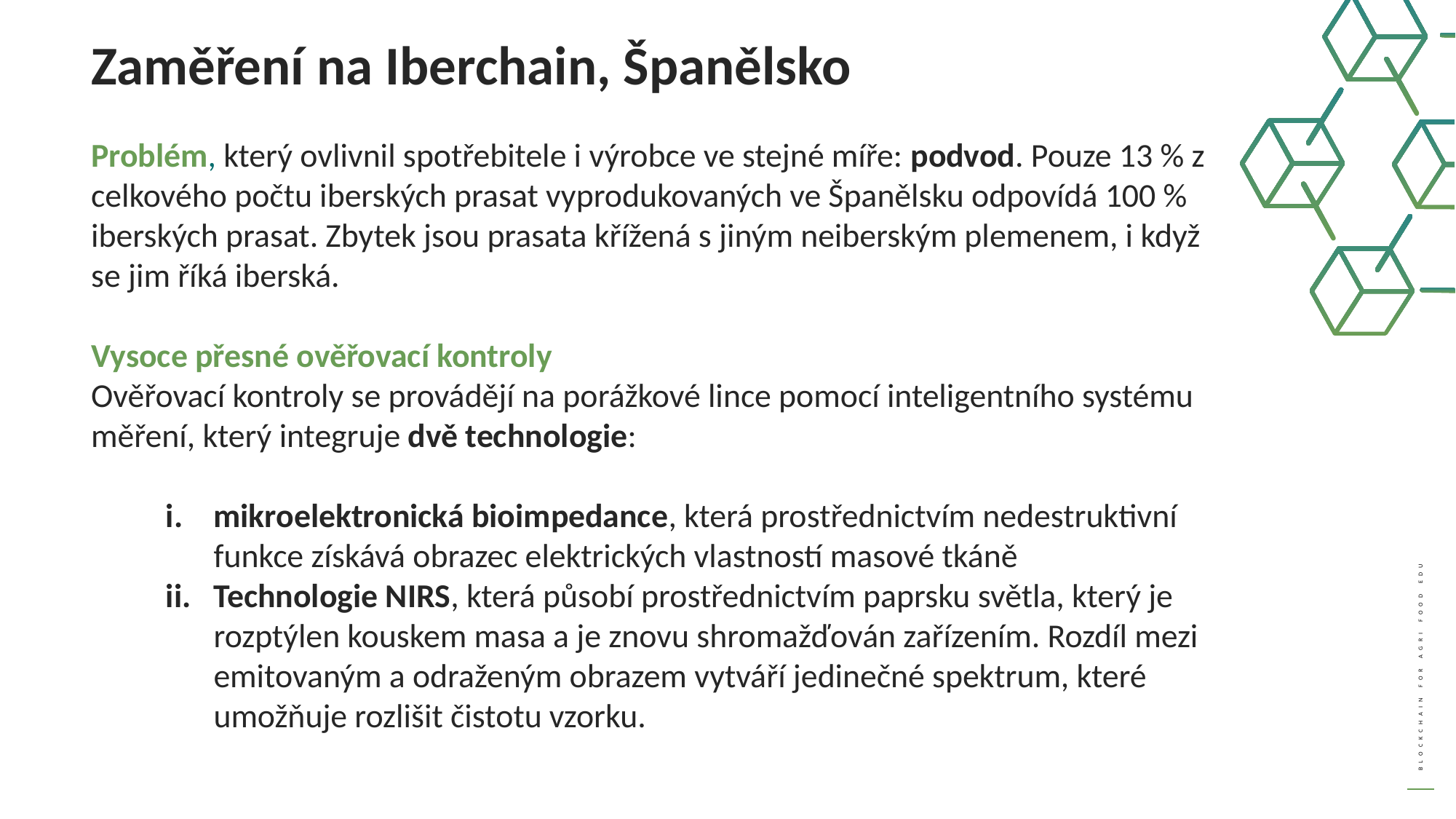

Zaměření na Iberchain, Španělsko
Problém, který ovlivnil spotřebitele i výrobce ve stejné míře: podvod. Pouze 13 % z celkového počtu iberských prasat vyprodukovaných ve Španělsku odpovídá 100 % iberských prasat. Zbytek jsou prasata křížená s jiným neiberským plemenem, i když se jim říká iberská.

Vysoce přesné ověřovací kontroly
Ověřovací kontroly se provádějí na porážkové lince pomocí inteligentního systému měření, který integruje dvě technologie:

mikroelektronická bioimpedance, která prostřednictvím nedestruktivní funkce získává obrazec elektrických vlastností masové tkáně
Technologie NIRS, která působí prostřednictvím paprsku světla, který je rozptýlen kouskem masa a je znovu shromažďován zařízením. Rozdíl mezi emitovaným a odraženým obrazem vytváří jedinečné spektrum, které umožňuje rozlišit čistotu vzorku.